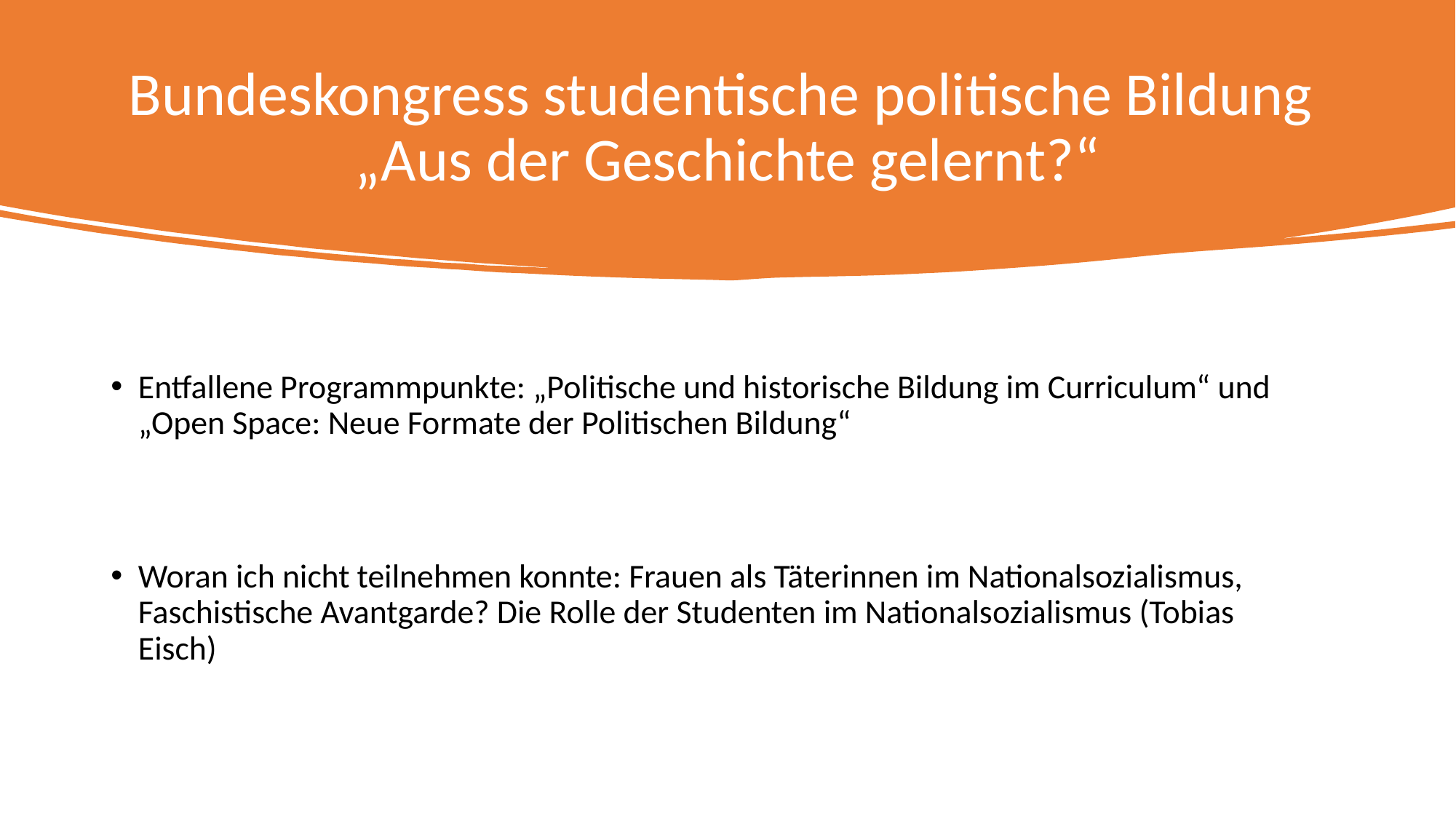

# Bundeskongress studentische politische Bildung „Aus der Geschichte gelernt?“

Entfallene Programmpunkte: „Politische und historische Bildung im Curriculum“ und „Open Space: Neue Formate der Politischen Bildung“

Woran ich nicht teilnehmen konnte: Frauen als Täterinnen im Nationalsozialismus,
Faschistische Avantgarde? Die Rolle der Studenten im Nationalsozialismus (Tobias
Eisch)

8